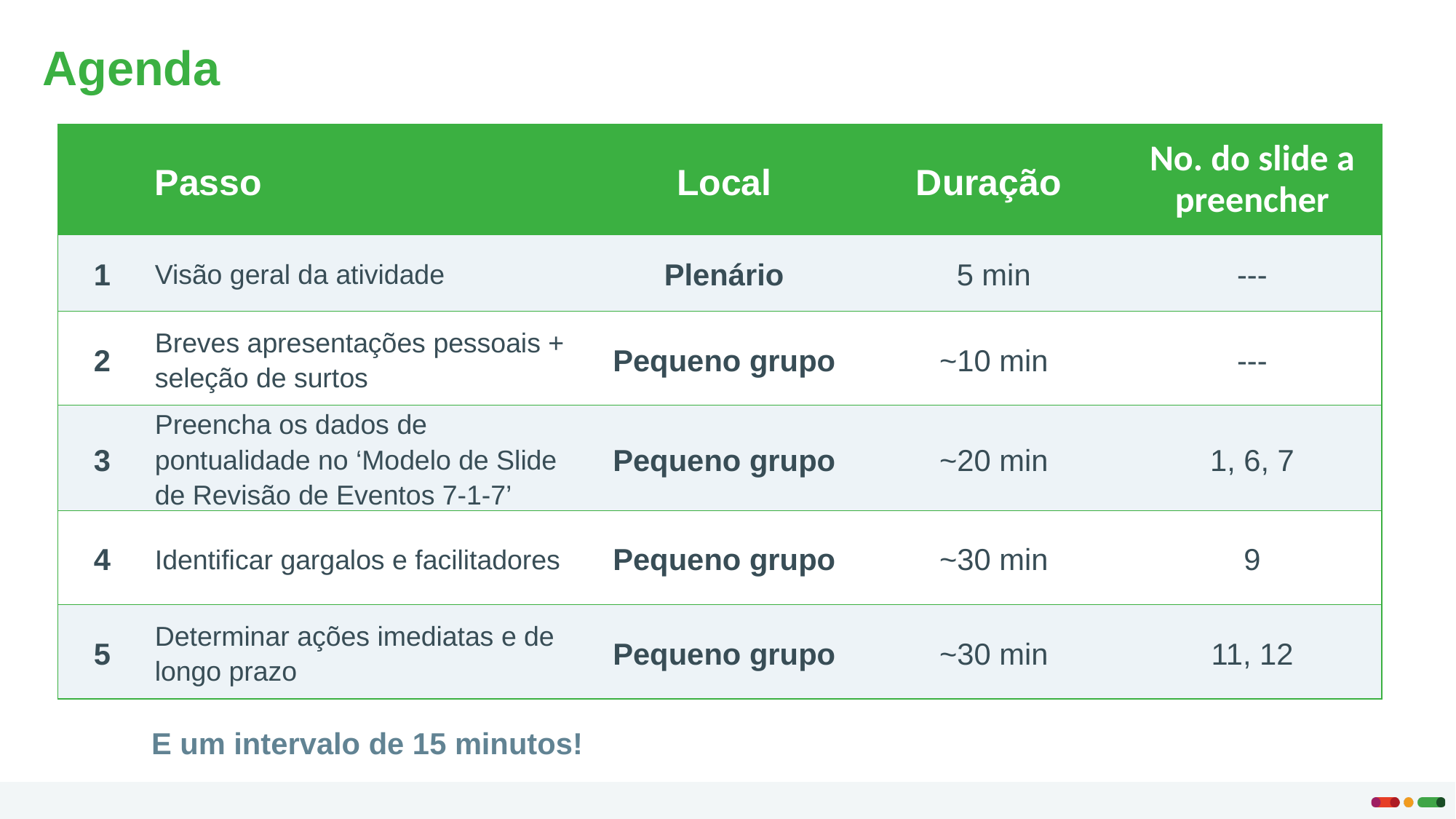

Agenda
|  | Passo | Local | Duração | No. do slide a preencher |
| --- | --- | --- | --- | --- |
| 1 | Visão geral da atividade | Plenário | 5 min | --- |
| 2 | Breves apresentações pessoais + seleção de surtos | Pequeno grupo | ~10 min | --- |
| 3 | Preencha os dados de pontualidade no ‘Modelo de Slide de Revisão de Eventos 7-1-7’ | Pequeno grupo | ~20 min | 1, 6, 7 |
| 4 | Identificar gargalos e facilitadores | Pequeno grupo | ~30 min | 9 |
| 5 | Determinar ações imediatas e de longo prazo | Pequeno grupo | ~30 min | 11, 12 |
E um intervalo de 15 minutos!